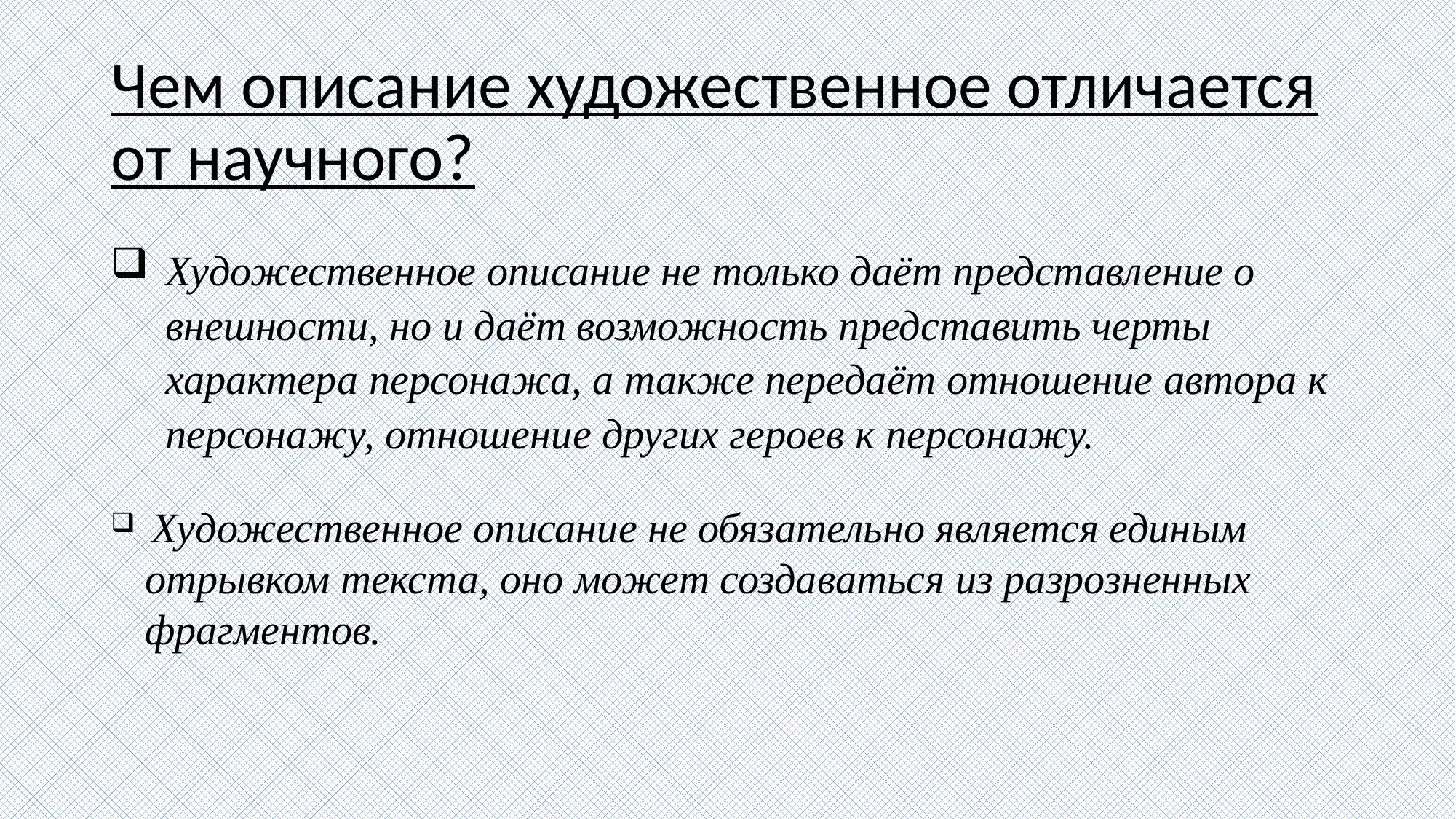

# Чем описание художественное отличается от научного?
Художественное описание не только даёт представление о внешности, но и даёт возможность представить черты характера персонажа, а также передаёт отношение автора к персонажу, отношение других героев к персонажу.
 Художественное описание не обязательно является единым отрывком текста, оно может создаваться из разрозненных фрагментов.